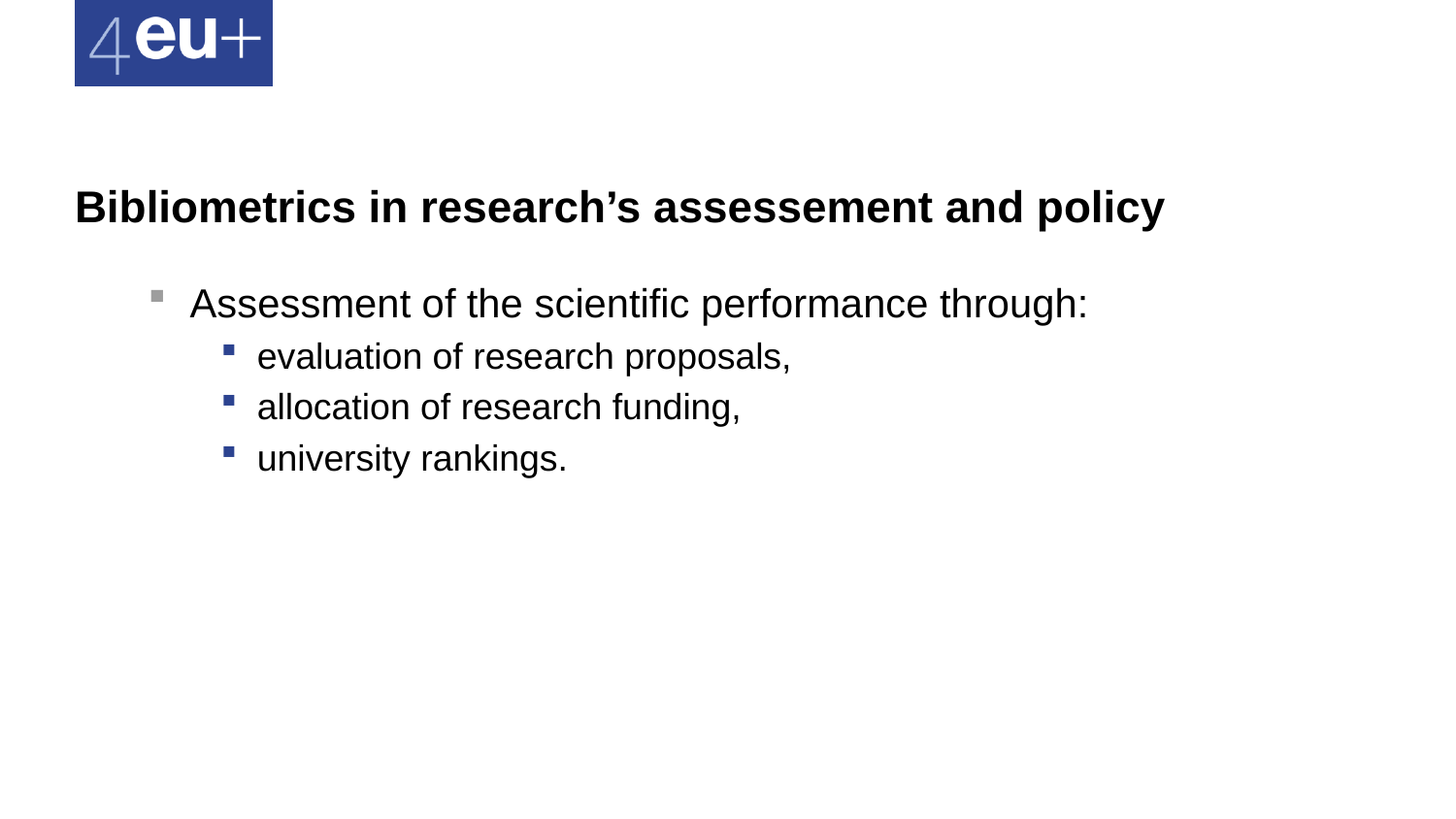

# Bibliometrics in research’s assessement and policy
Assessment of the scientific performance through:
evaluation of research proposals,
allocation of research funding,
university rankings.